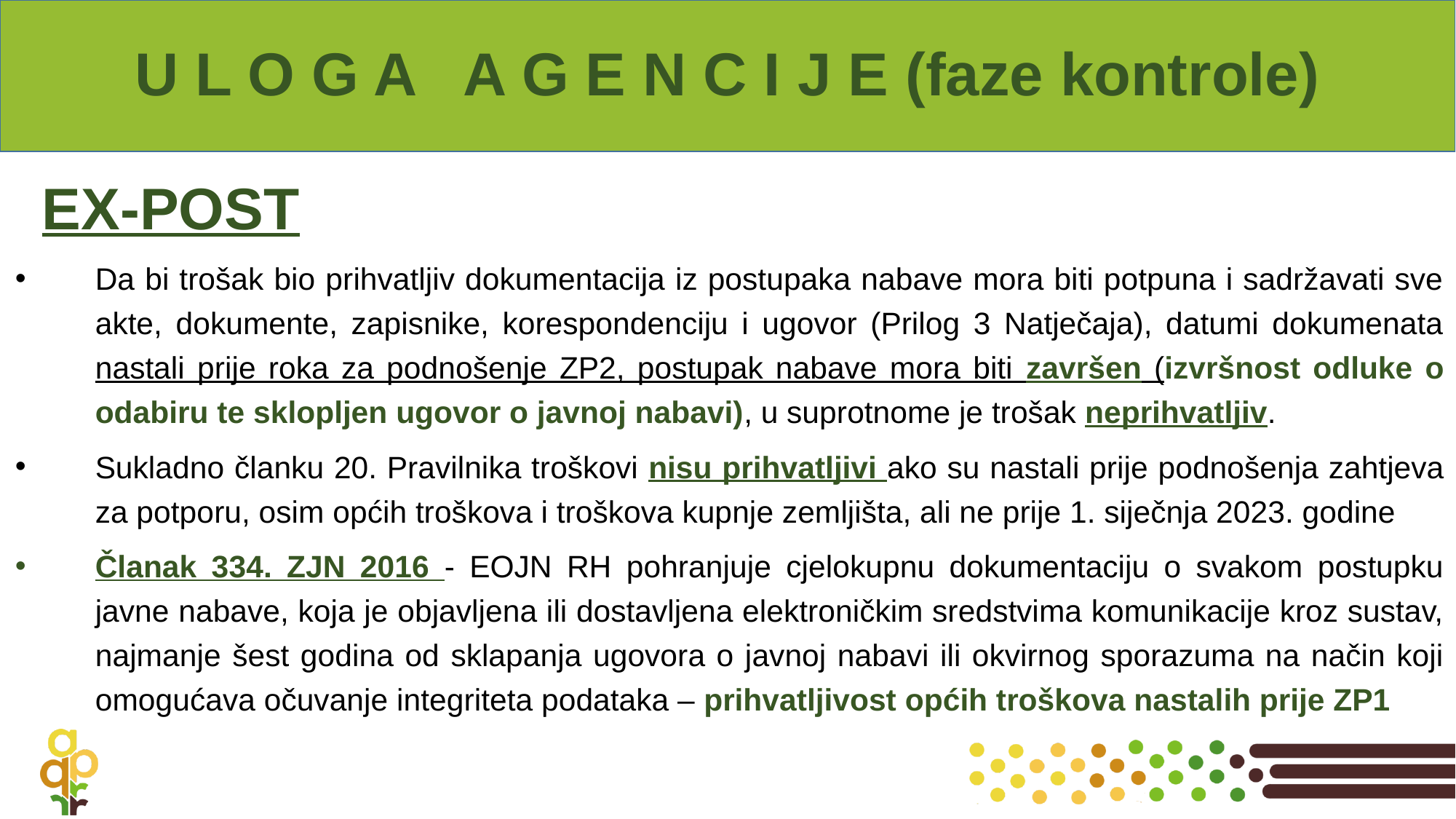

# U L O G A   A G E N C I J E (faze kontrole)
EX-POST
Da bi trošak bio prihvatljiv dokumentacija iz postupaka nabave mora biti potpuna i sadržavati sve akte, dokumente, zapisnike, korespondenciju i ugovor (Prilog 3 Natječaja), datumi dokumenata nastali prije roka za podnošenje ZP2, postupak nabave mora biti završen (izvršnost odluke o odabiru te sklopljen ugovor o javnoj nabavi), u suprotnome je trošak neprihvatljiv.
Sukladno članku 20. Pravilnika troškovi nisu prihvatljivi ako su nastali prije podnošenja zahtjeva za potporu, osim općih troškova i troškova kupnje zemljišta, ali ne prije 1. siječnja 2023. godine
Članak 334. ZJN 2016 - EOJN RH pohranjuje cjelokupnu dokumentaciju o svakom postupku javne nabave, koja je objavljena ili dostavljena elektroničkim sredstvima komunikacije kroz sustav, najmanje šest godina od sklapanja ugovora o javnoj nabavi ili okvirnog sporazuma na način koji omogućava očuvanje integriteta podataka – prihvatljivost općih troškova nastalih prije ZP1